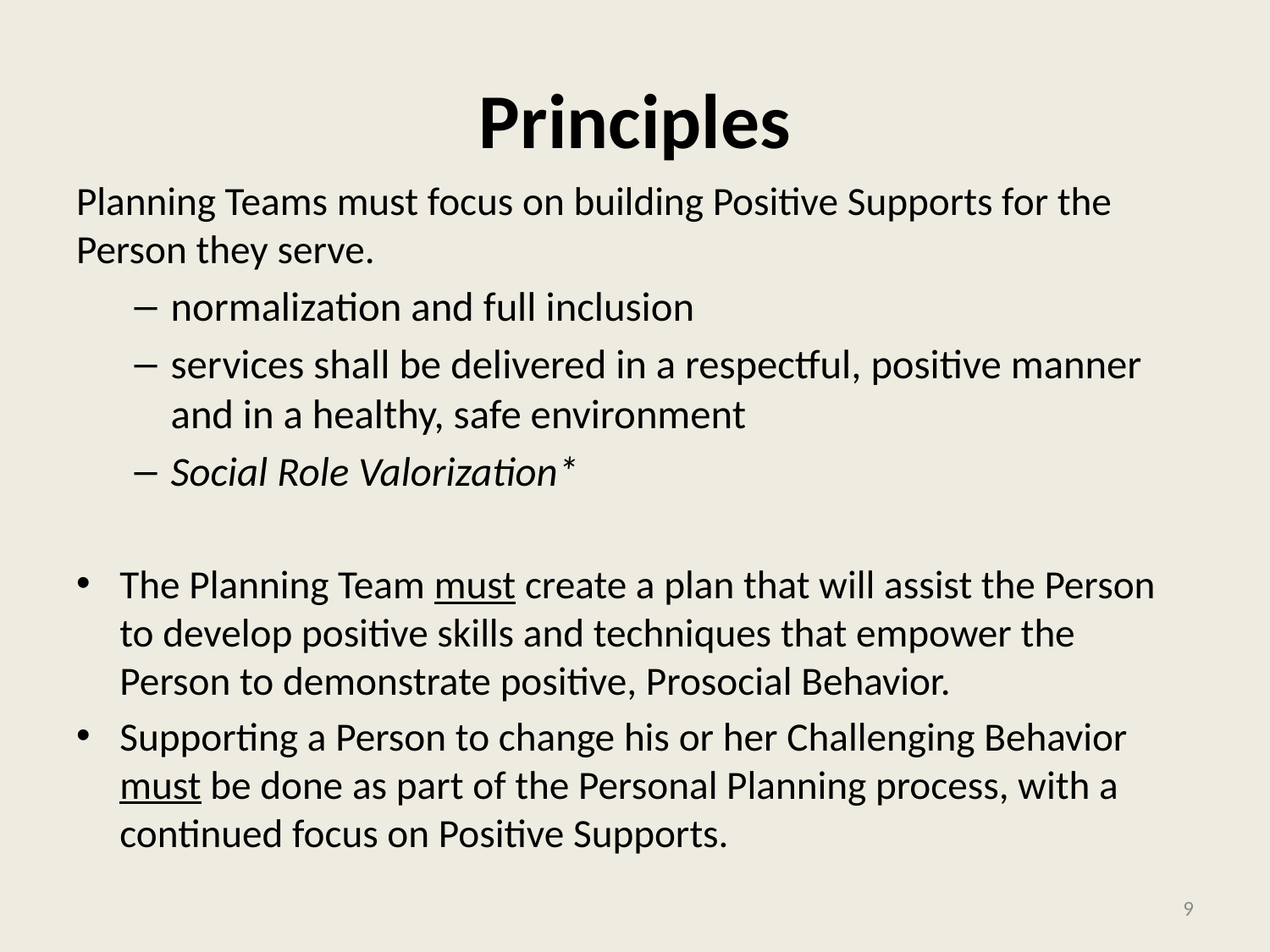

# Principles
Planning Teams must focus on building Positive Supports for the Person they serve.
normalization and full inclusion
services shall be delivered in a respectful, positive manner and in a healthy, safe environment
Social Role Valorization*

The Planning Team must create a plan that will assist the Person to develop positive skills and techniques that empower the Person to demonstrate positive, Prosocial Behavior.
Supporting a Person to change his or her Challenging Behavior must be done as part of the Personal Planning process, with a continued focus on Positive Supports.

9